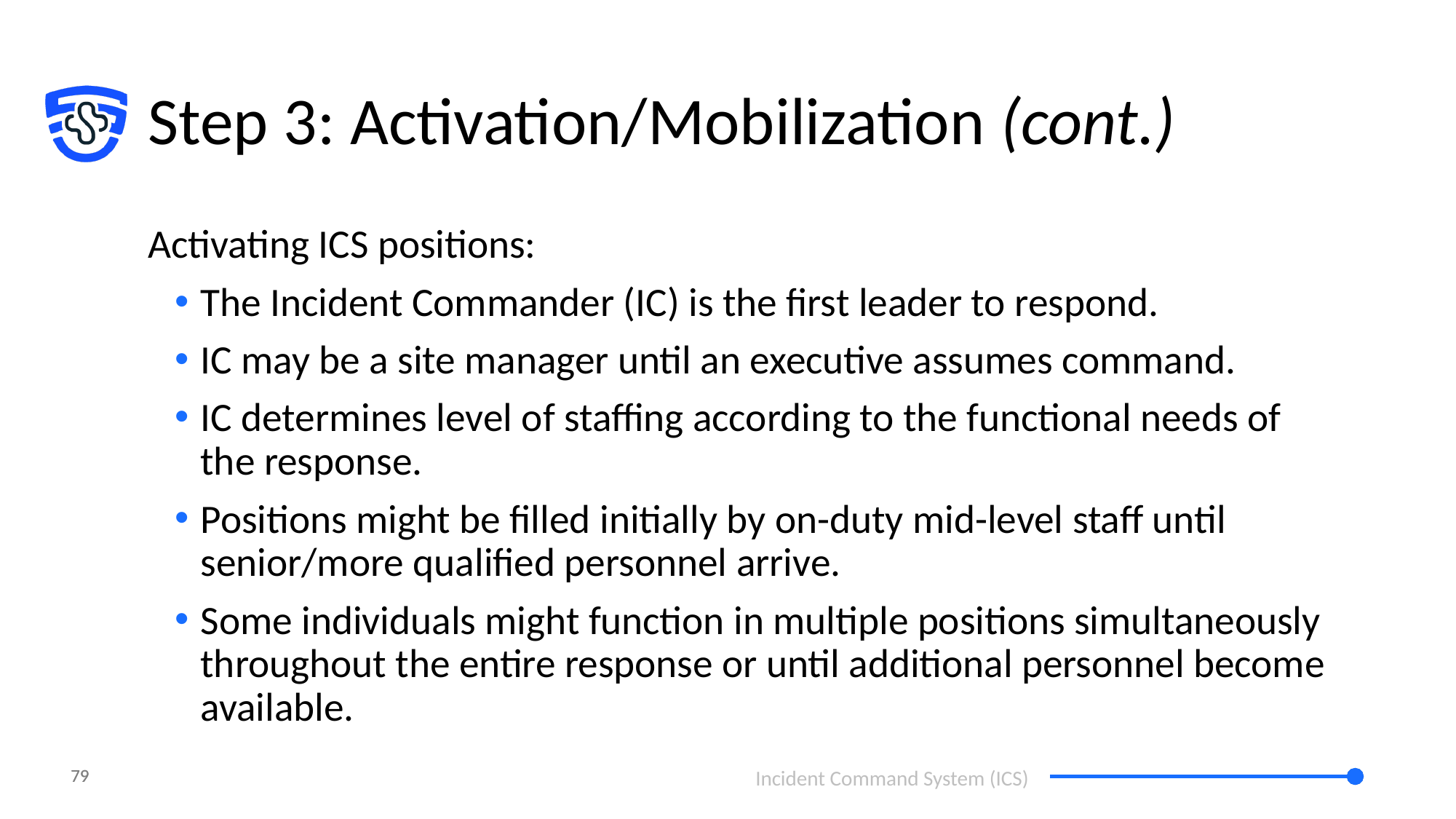

# Step 3: Activation/Mobilization (cont.)
Activating ICS positions:
The Incident Commander (IC) is the first leader to respond.
IC may be a site manager until an executive assumes command.
IC determines level of staffing according to the functional needs of the response.
Positions might be filled initially by on-duty mid-level staff until senior/more qualified personnel arrive.
Some individuals might function in multiple positions simultaneously throughout the entire response or until additional personnel become available.